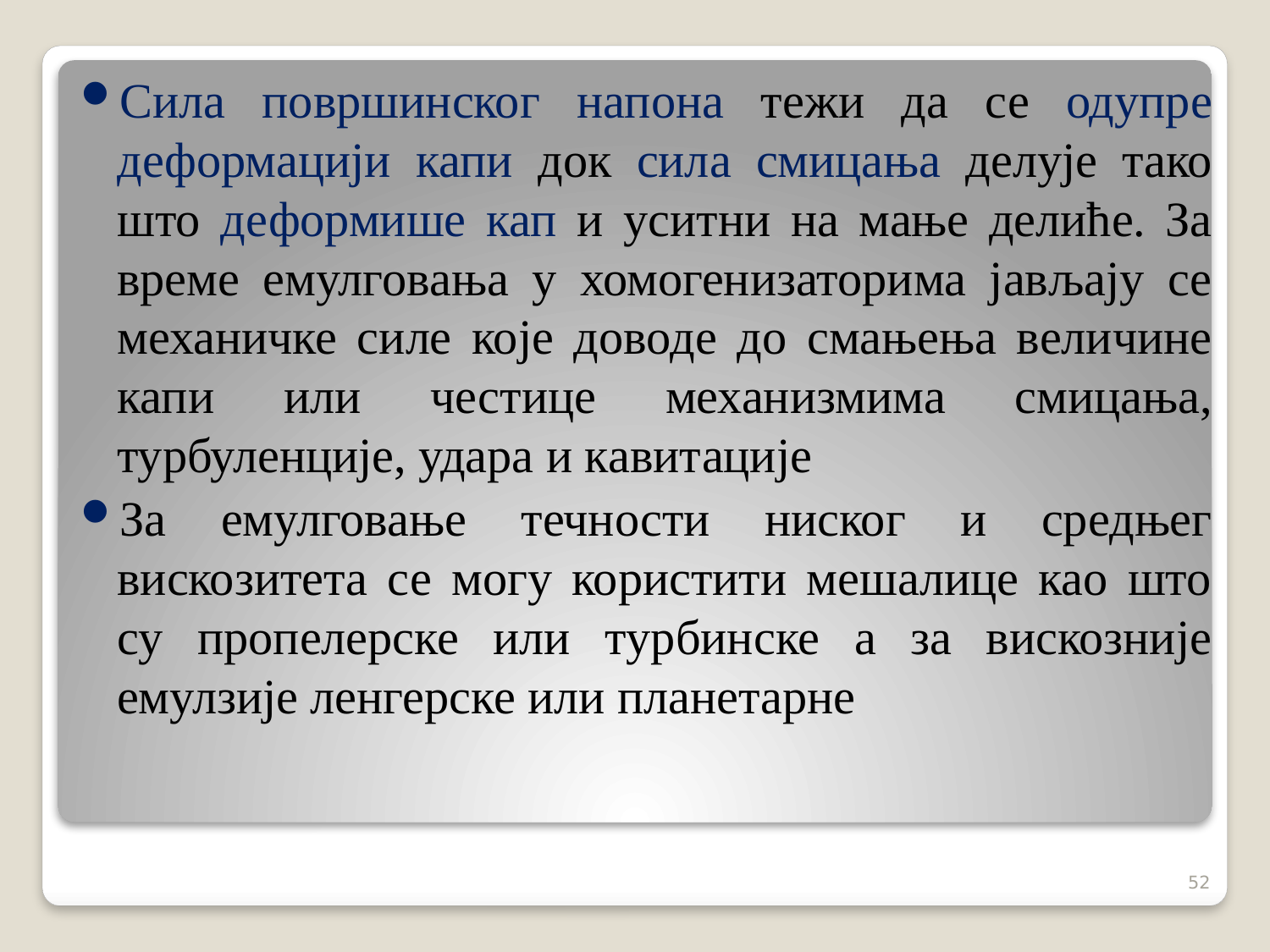

Сила површинског напона тежи да се одупре деформацији капи док сила смицања делује тако што деформише кап и уситни на мање делиће. За време емулговања у хомогенизаторима јављају се механичке силе које доводе до смањења величине капи или честице механизмима смицања, турбуленције, удара и кавитације
За емулговање течности ниског и средњег вискозитета се могу користити мешалице као што су пропелерске или турбинске а за вискозније емулзије ленгерске или планетарне

52